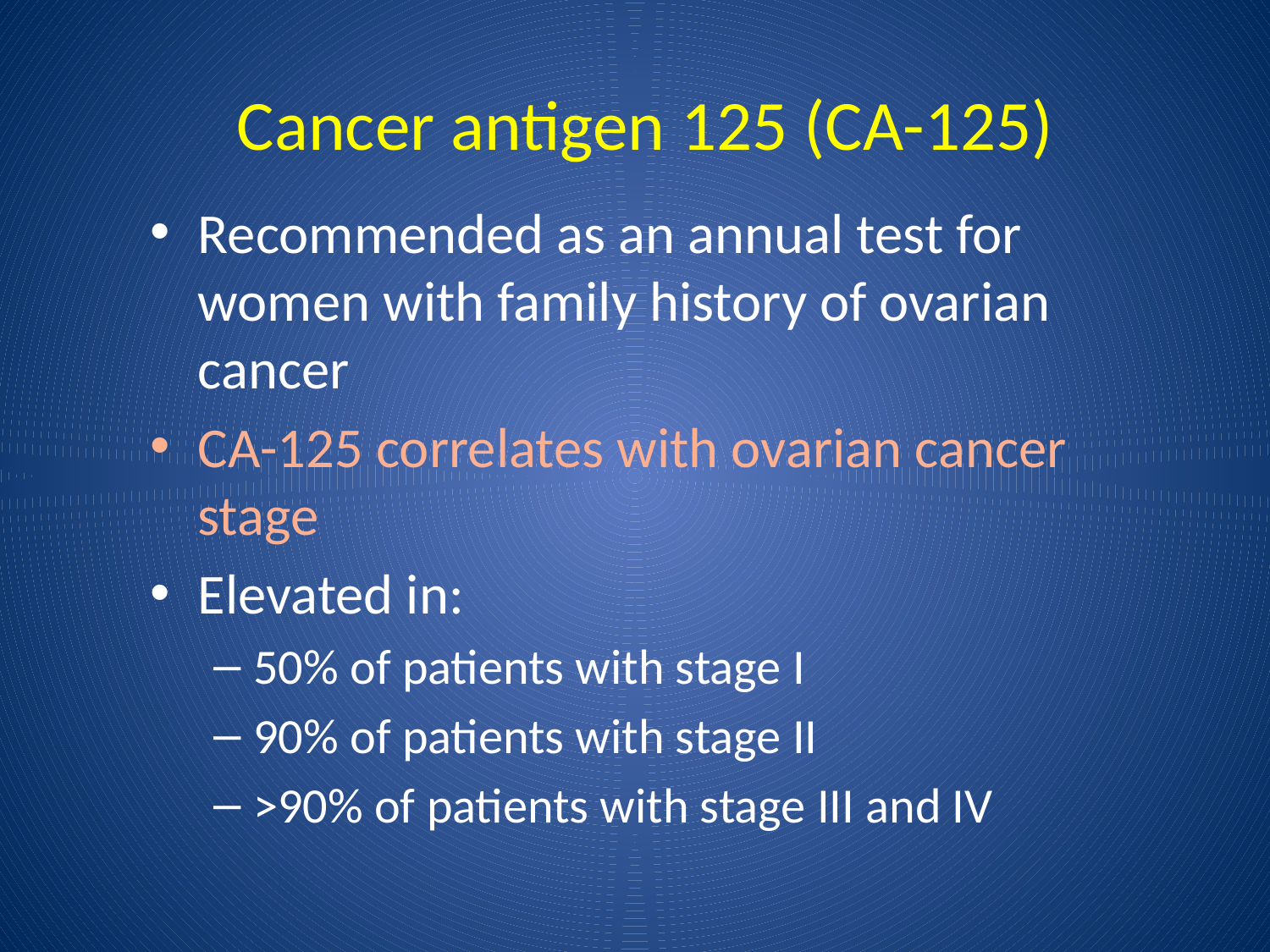

Cancer antigen 125 (CA-125)
Recommended as an annual test for women with family history of ovarian cancer
CA-125 correlates with ovarian cancer stage
Elevated in:
50% of patients with stage I
90% of patients with stage II
>90% of patients with stage III and IV